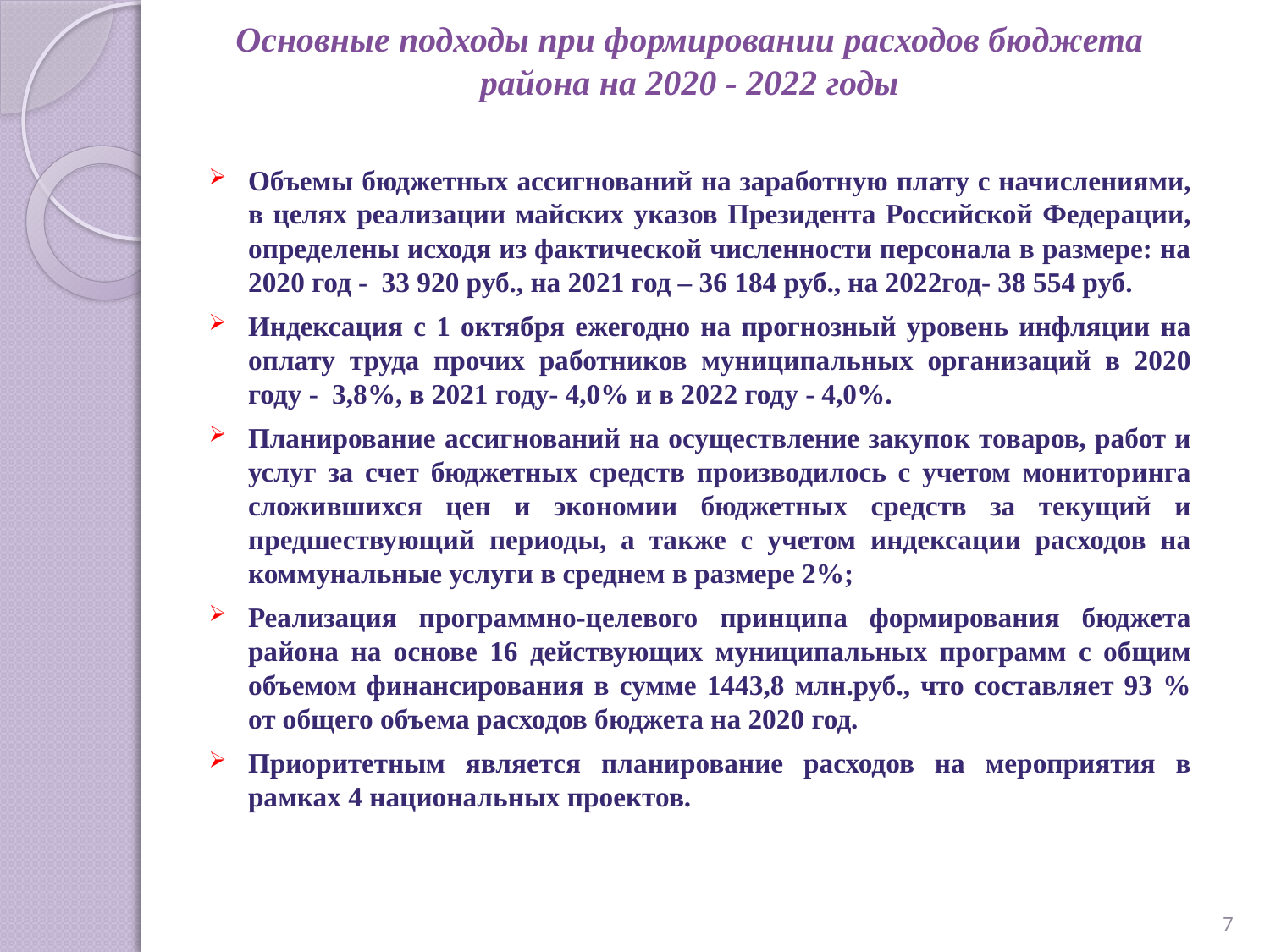

# Основные подходы при формировании расходов бюджета района на 2020 - 2022 годы
Объемы бюджетных ассигнований на заработную плату с начислениями, в целях реализации майских указов Президента Российской Федерации, определены исходя из фактической численности персонала в размере: на 2020 год -  33 920 руб., на 2021 год – 36 184 руб., на 2022год- 38 554 руб.
Индексация с 1 октября ежегодно на прогнозный уровень инфляции на оплату труда прочих работников муниципальных организаций в 2020 году -  3,8%, в 2021 году- 4,0% и в 2022 году - 4,0%.
Планирование ассигнований на осуществление закупок товаров, работ и услуг за счет бюджетных средств производилось с учетом мониторинга сложившихся цен и экономии бюджетных средств за текущий и предшествующий периоды, а также с учетом индексации расходов на коммунальные услуги в среднем в размере 2%;
Реализация программно-целевого принципа формирования бюджета района на основе 16 действующих муниципальных программ с общим объемом финансирования в сумме 1443,8 млн.руб., что составляет 93 % от общего объема расходов бюджета на 2020 год.
Приоритетным является планирование расходов на мероприятия в рамках 4 национальных проектов.

7